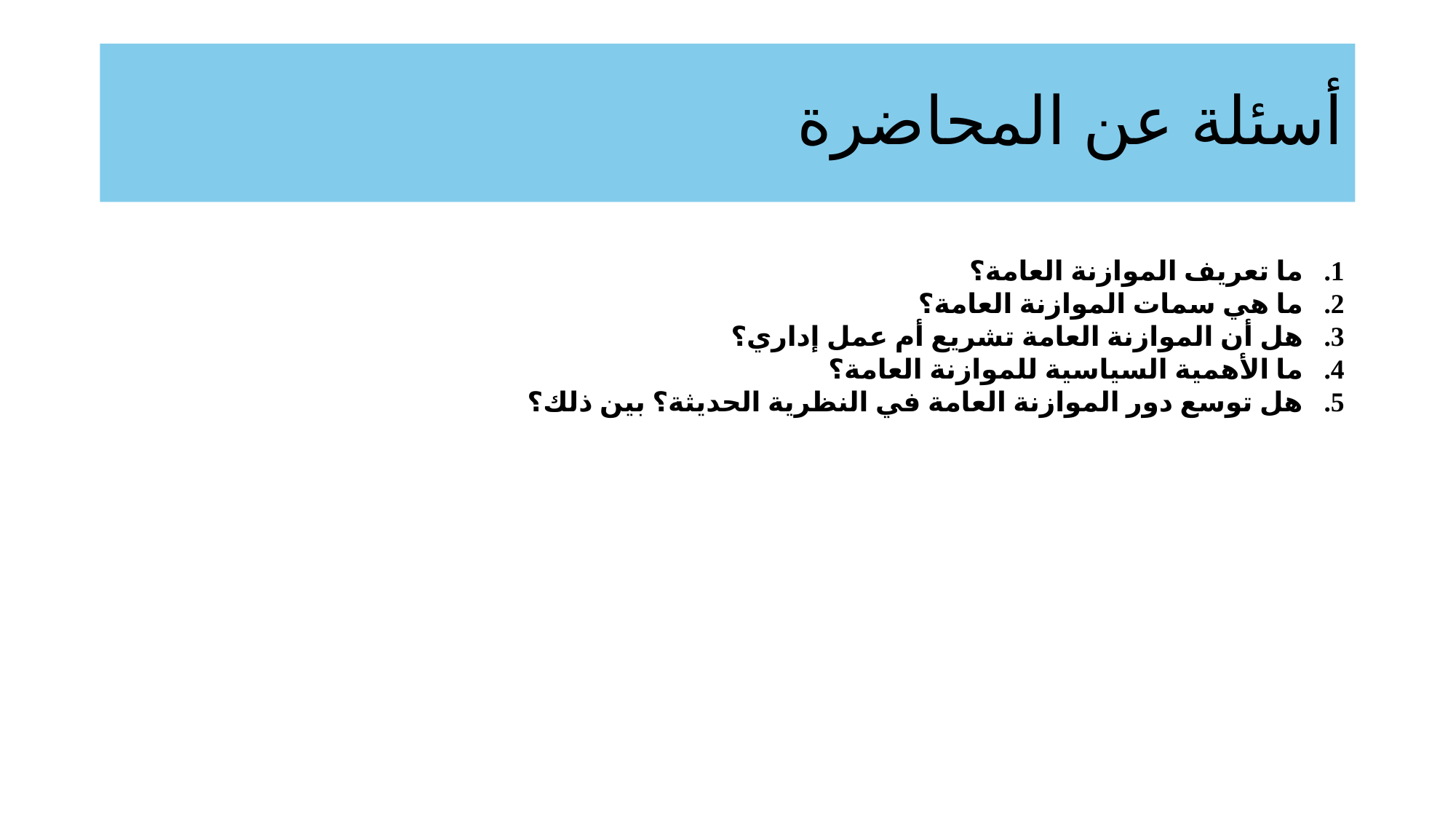

# أسئلة عن المحاضرة
ما تعريف الموازنة العامة؟
ما هي سمات الموازنة العامة؟
هل أن الموازنة العامة تشريع أم عمل إداري؟
ما الأهمية السياسية للموازنة العامة؟
هل توسع دور الموازنة العامة في النظرية الحديثة؟ بين ذلك؟